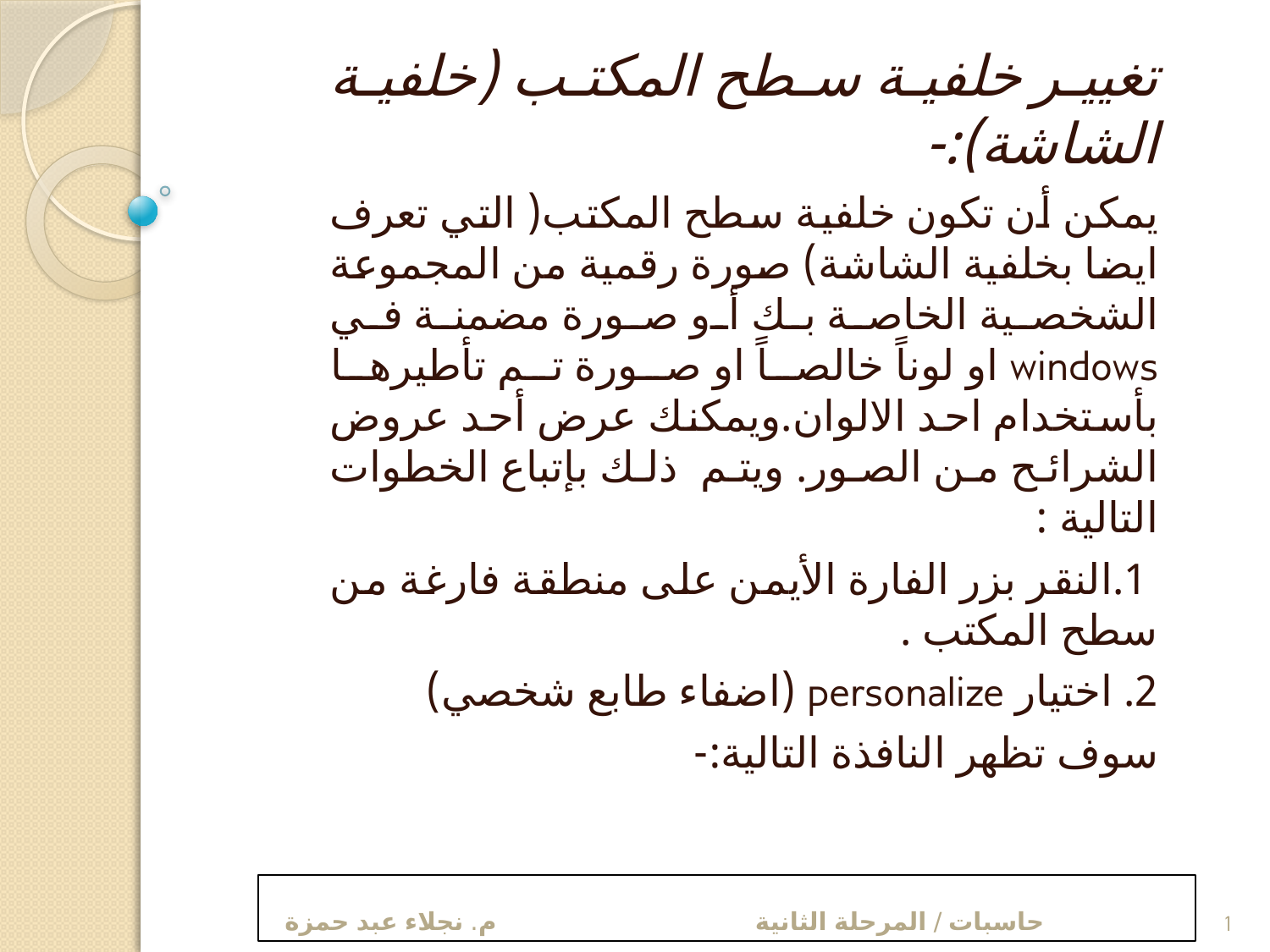

تغيير خلفية سطح المكتب (خلفية الشاشة):-
يمكن أن تكون خلفية سطح المكتب( التي تعرف ايضا بخلفية الشاشة) صورة رقمية من المجموعة الشخصية الخاصة بك أو صورة مضمنة في windows او لوناً خالصاً او صورة تم تأطيرها بأستخدام احد الالوان.ويمكنك عرض أحد عروض الشرائح من الصور. ويتم  ذلك بإتباع الخطوات التالية :
 1.النقر بزر الفارة الأيمن على منطقة فارغة من سطح المكتب .
2. اختيار personalize (اضفاء طابع شخصي)
سوف تظهر النافذة التالية:-

  حاسبات/ المرحلة الثانية                                    م. نجلاء عبد حمزة
1